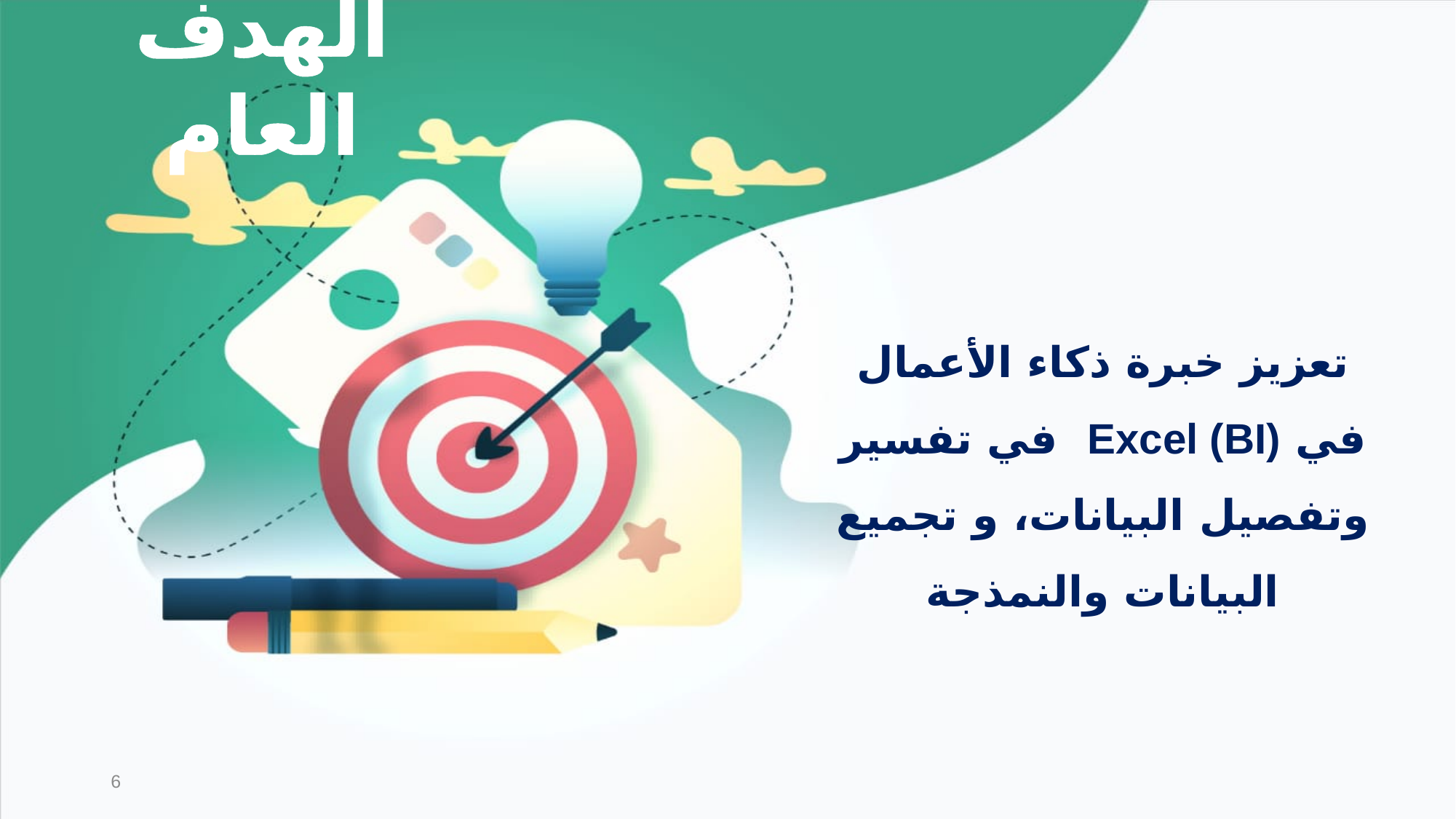

الهدف العام
تعزيز خبرة ذكاء الأعمال في Excel (BI)  في تفسير وتفصيل البيانات، و تجميع البيانات والنمذجة
6